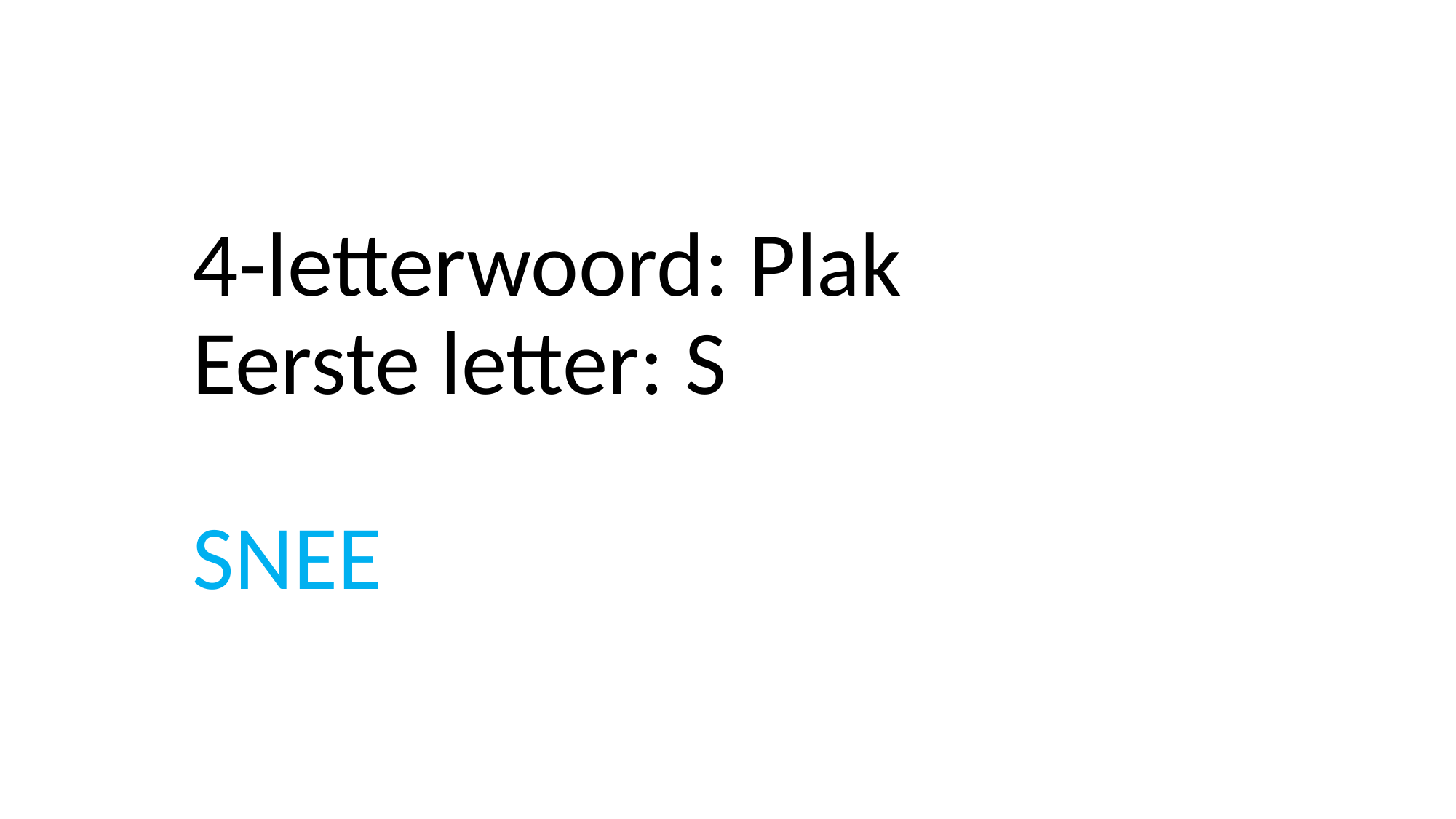

# 4-letterwoord: Plak Eerste letter: S
SNEE